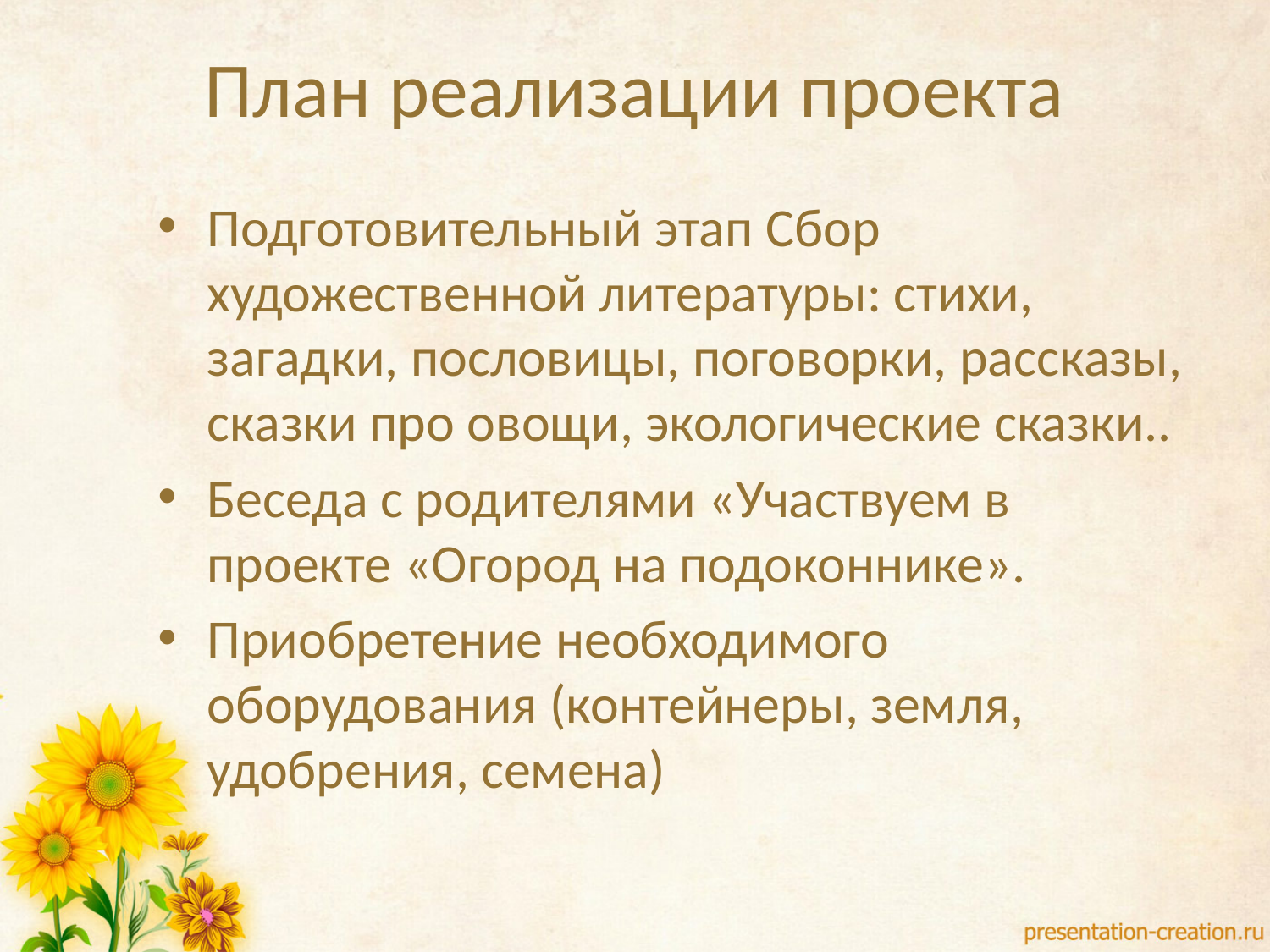

# План реализации проекта
Подготовительный этап Сбор художественной литературы: стихи, загадки, пословицы, поговорки, рассказы, сказки про овощи, экологические сказки..
Беседа с родителями «Участвуем в проекте «Огород на подоконнике».
Приобретение необходимого оборудования (контейнеры, земля, удобрения, семена)